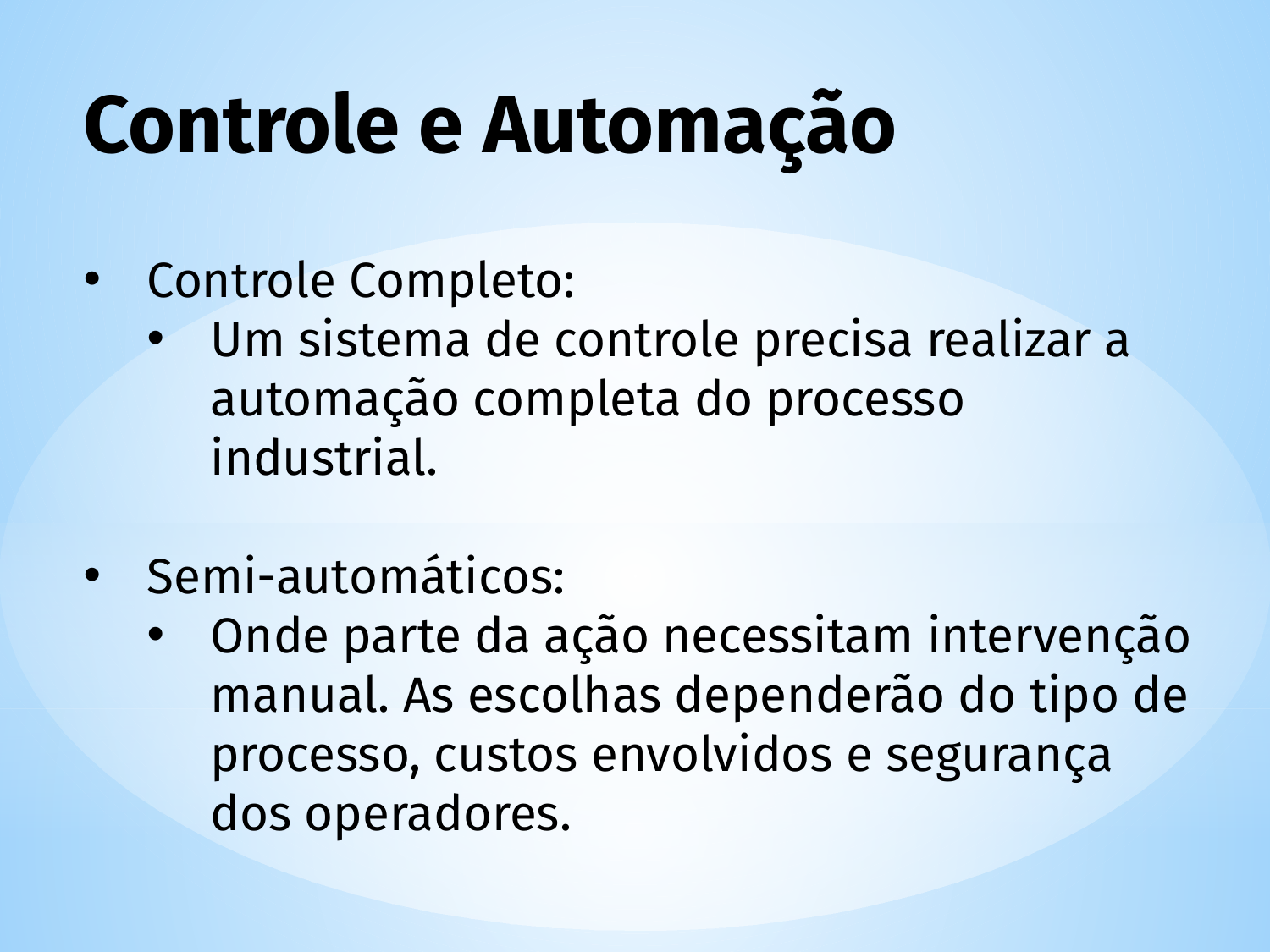

# Controle e Automação
Controle Completo:
Um sistema de controle precisa realizar a automação completa do processo industrial.

Semi-automáticos:
Onde parte da ação necessitam intervenção manual. As escolhas dependerão do tipo de processo, custos envolvidos e segurança dos operadores.